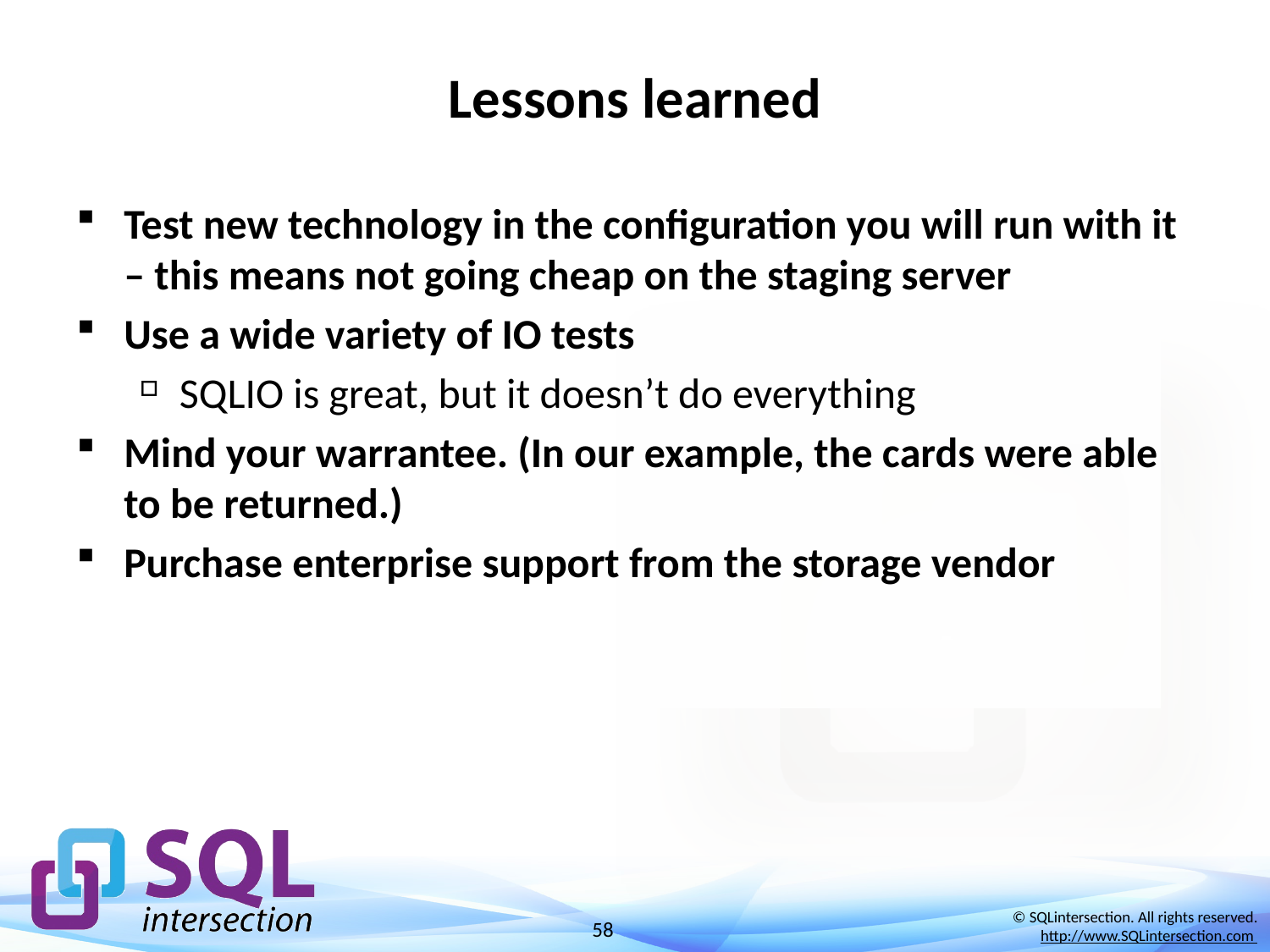

# Lessons learned

Test new technology in the configuration you will run with it – this means not going cheap on the staging server
Use a wide variety of IO tests
SQLIO is great, but it doesn’t do everything
Mind your warrantee. (In our example, the cards were able to be returned.)
Purchase enterprise support from the storage vendor